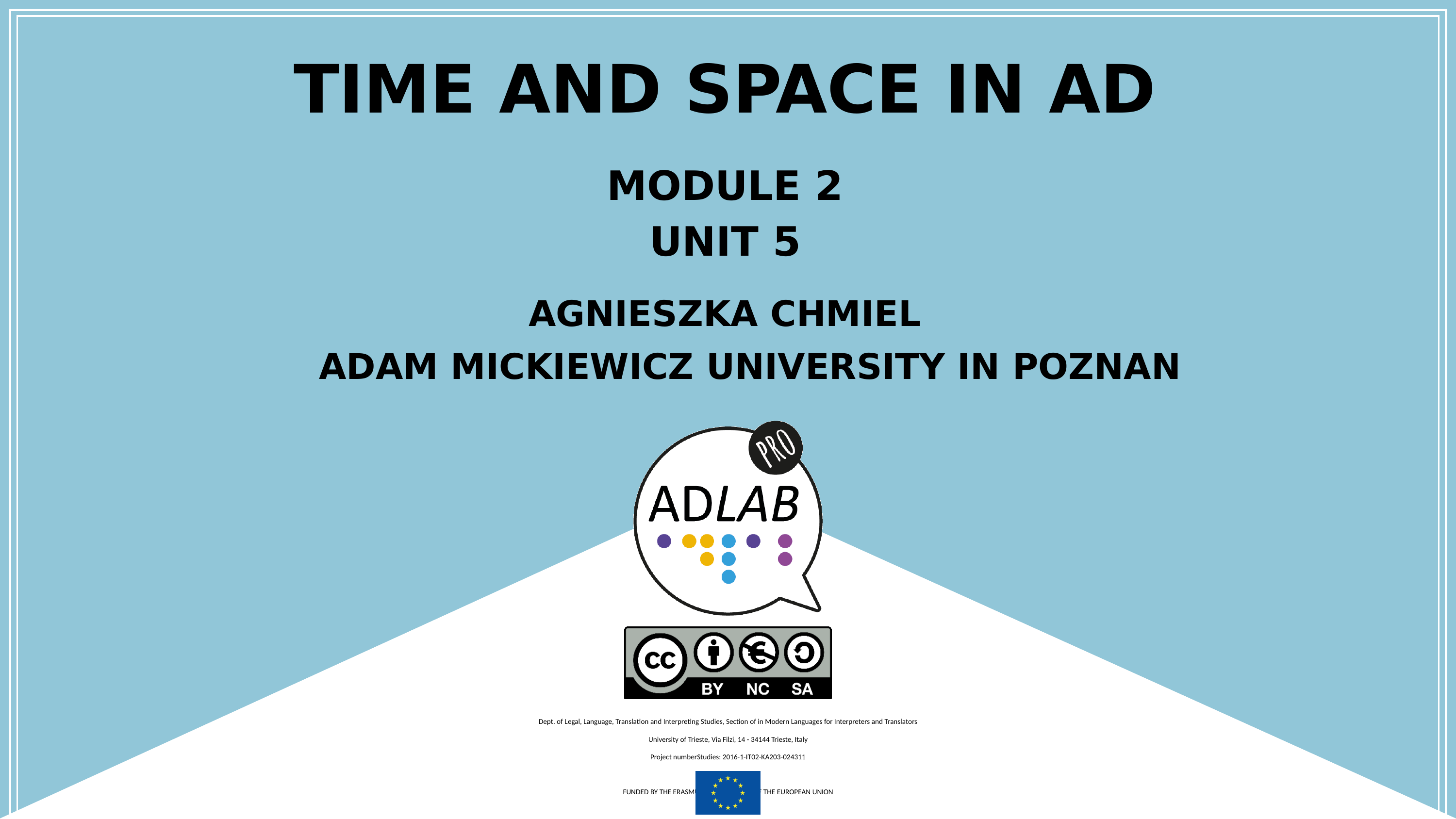

# Time and space in AD
Module 2
Unit 5
Agnieszka Chmiel
Adam mickiewicz university in poznan